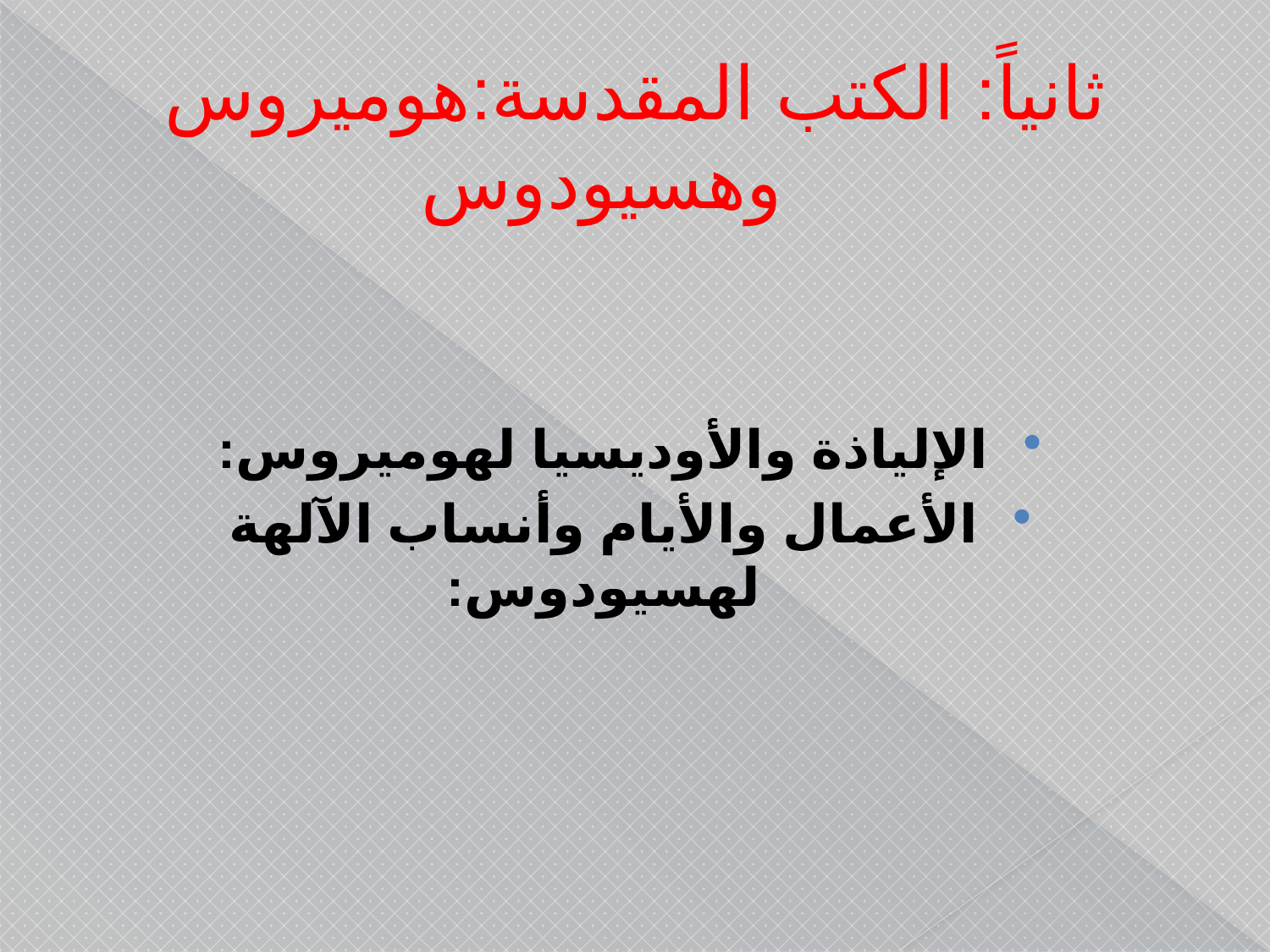

# ثانياً: الكتب المقدسة:هوميروس وهسيودوس

الإلياذة والأوديسيا لهوميروس:
الأعمال والأيام وأنساب الآلهة لهسيودوس: